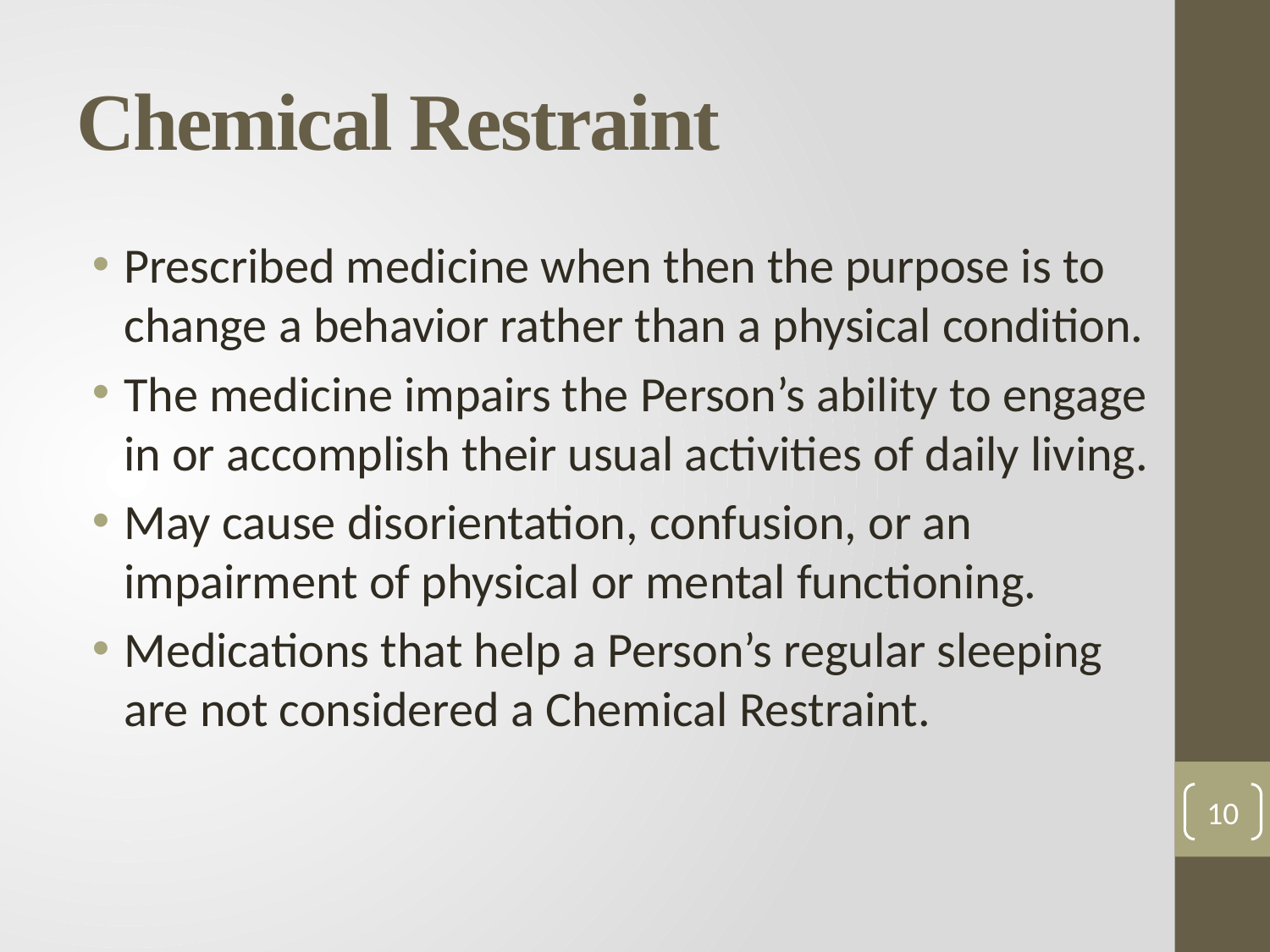

# Chemical Restraint

Prescribed medicine when then the purpose is to change a behavior rather than a physical condition.
The medicine impairs the Person’s ability to engage in or accomplish their usual activities of daily living.
May cause disorientation, confusion, or an impairment of physical or mental functioning.
Medications that help a Person’s regular sleeping    are not considered a Chemical Restraint.

10